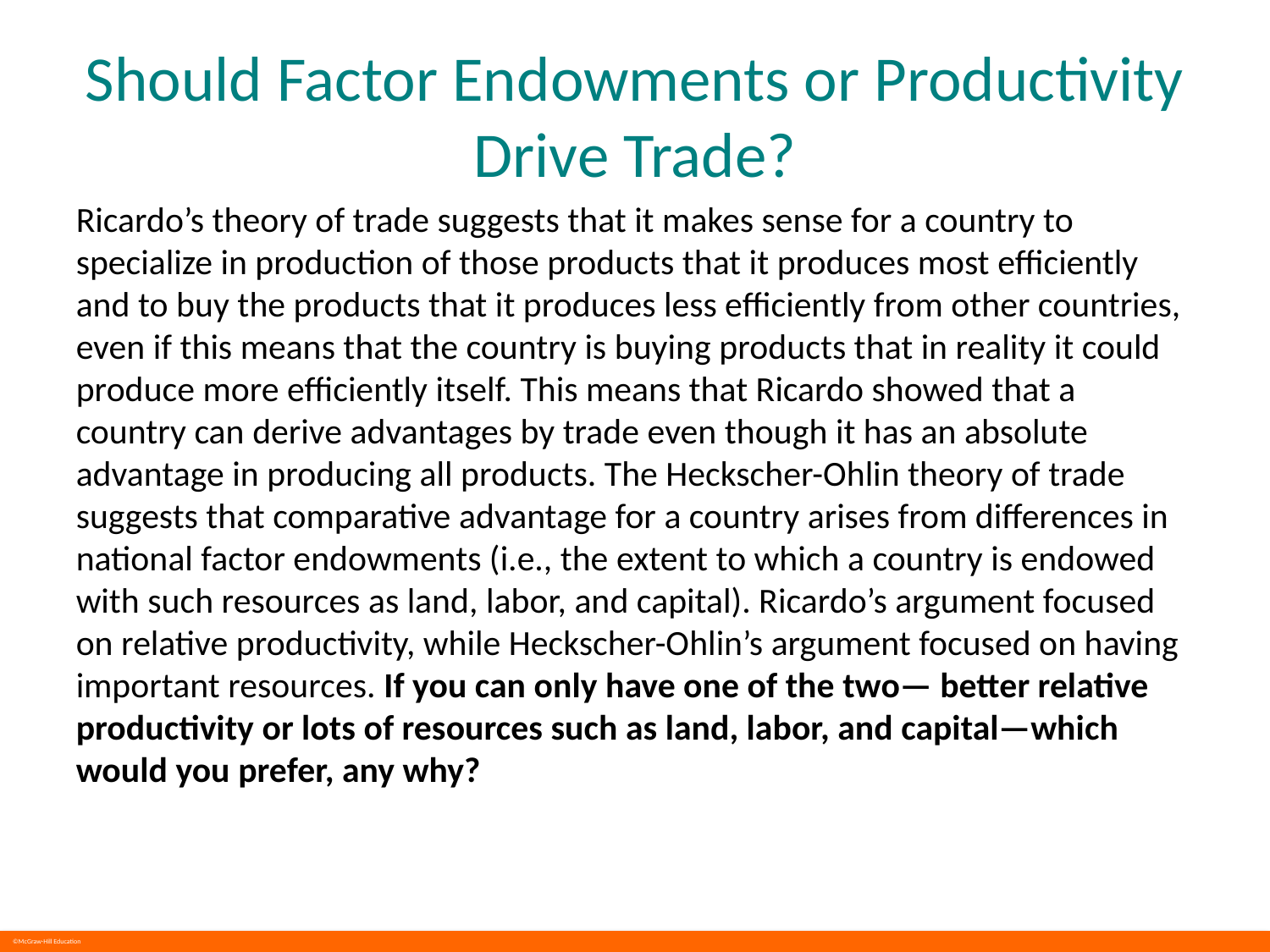

# Should Factor Endowments or Productivity Drive Trade?
Ricardo’s theory of trade suggests that it makes sense for a country to specialize in production of those products that it produces most efficiently and to buy the products that it produces less efficiently from other countries, even if this means that the country is buying products that in reality it could produce more efficiently itself. This means that Ricardo showed that a country can derive advantages by trade even though it has an absolute advantage in producing all products. The Heckscher-Ohlin theory of trade suggests that comparative advantage for a country arises from differences in national factor endowments (i.e., the extent to which a country is endowed with such resources as land, labor, and capital). Ricardo’s argument focused on relative productivity, while Heckscher-Ohlin’s argument focused on having important resources. If you can only have one of the two— better relative productivity or lots of resources such as land, labor, and capital—which would you prefer, any why?